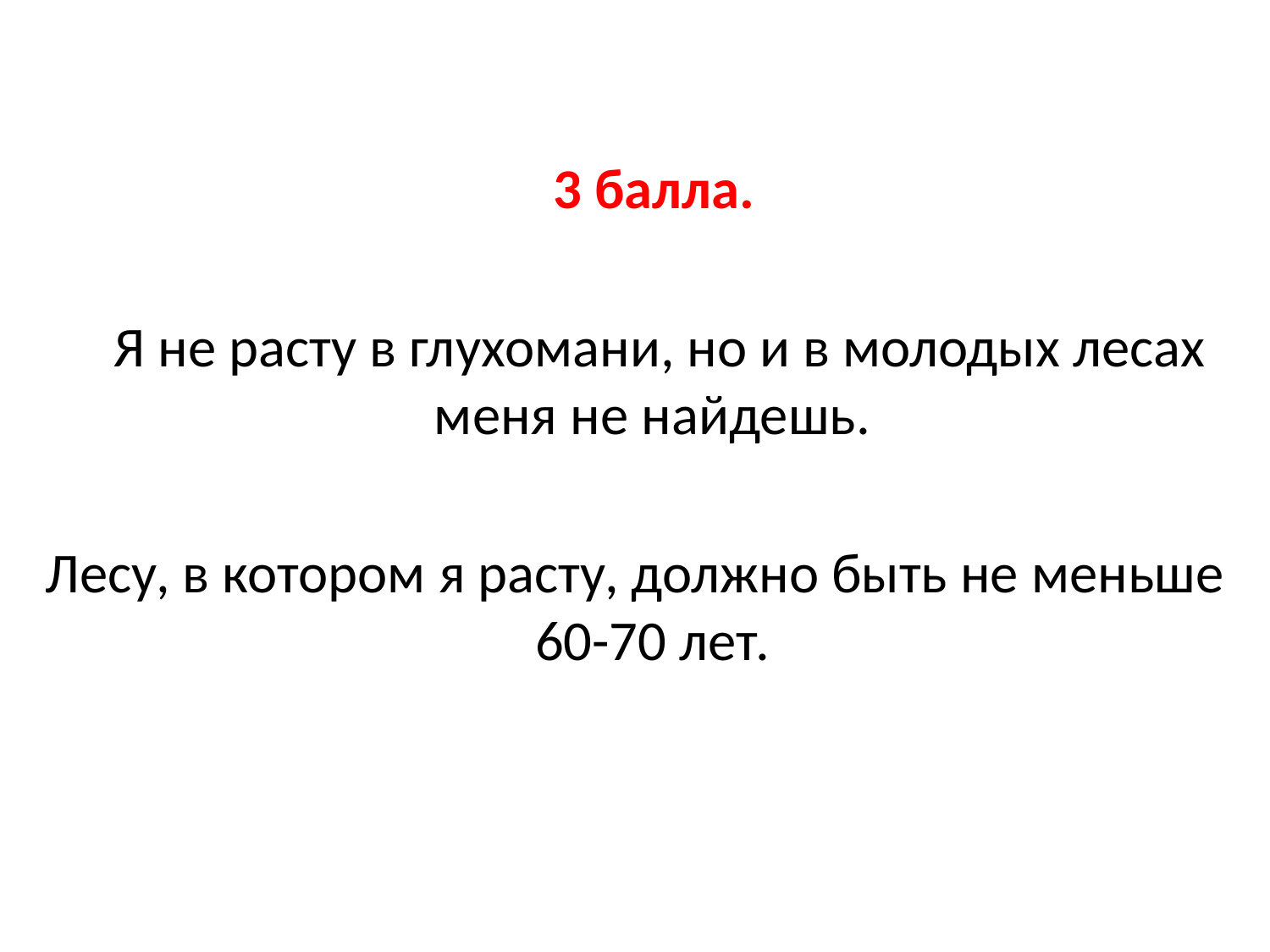

3 балла.

    Я не расту в глухомани, но и в молодых лесах меня не найдешь.

Лесу, в котором я расту, должно быть не меньше 60-70 лет.